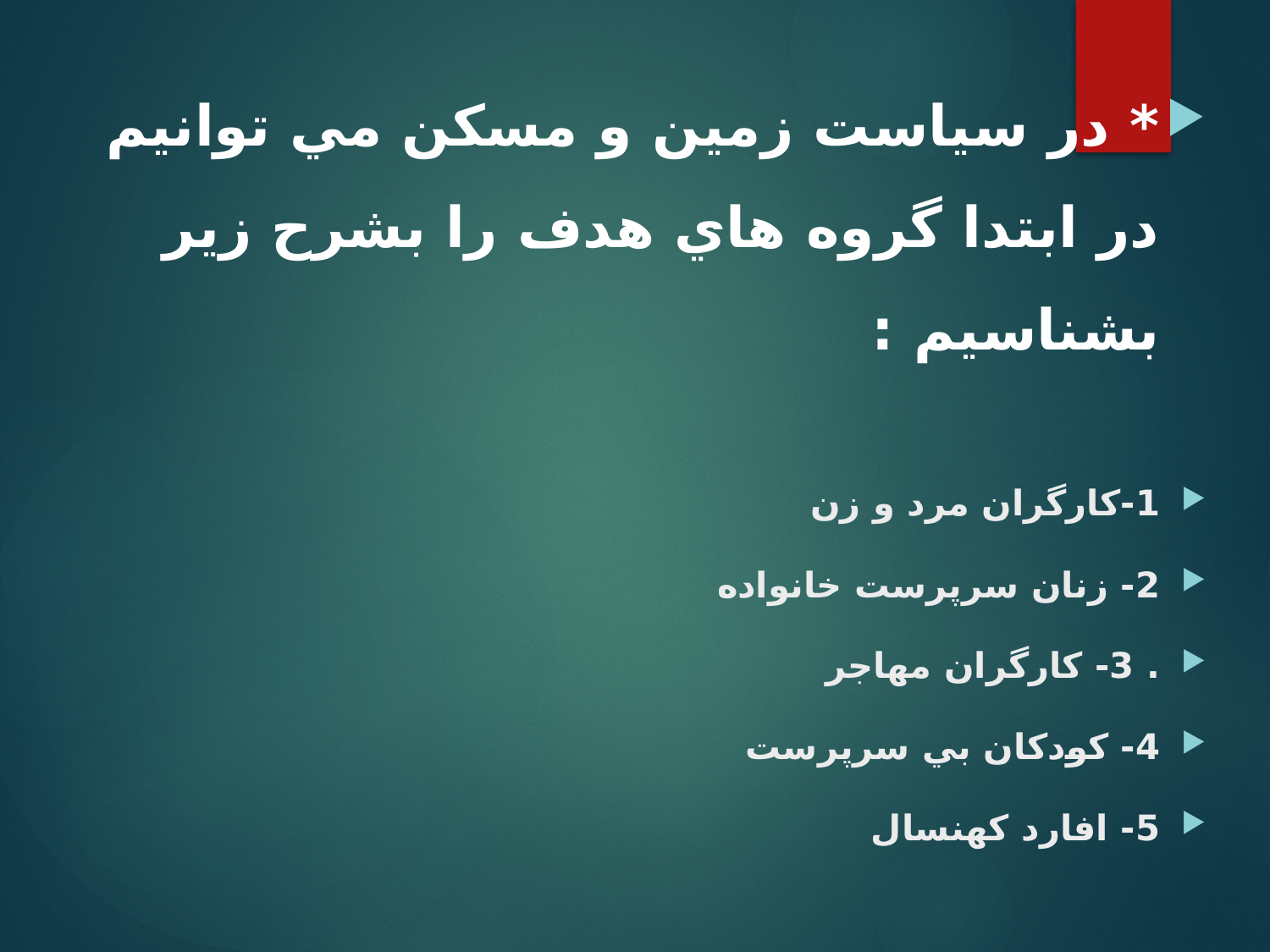

* در سياست زمين و مسكن مي توانيم در ابتدا گروه هاي هدف را بشرح زير بشناسيم :

1-كارگران مرد و زن‌
2- زنان سرپرست خانواده
. 3- كارگران مهاجر
4- كودكان بي سرپرست
5- افارد كهنسال